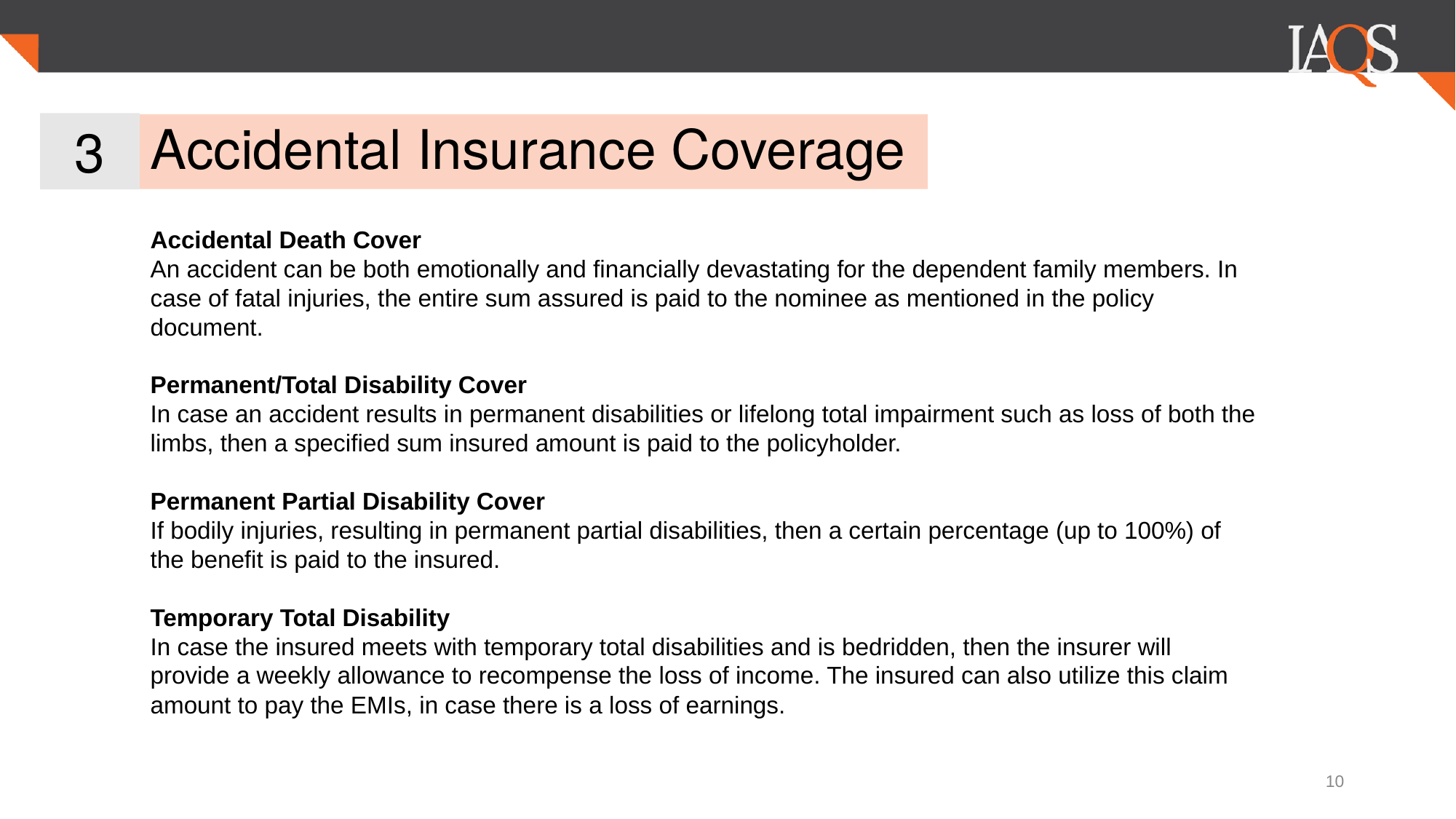

3
# Accidental Insurance Coverage
Accidental Death Cover
An accident can be both emotionally and financially devastating for the dependent family members. In case of fatal injuries, the entire sum assured is paid to the nominee as mentioned in the policy document.

Permanent/Total Disability Cover
In case an accident results in permanent disabilities or lifelong total impairment such as loss of both the limbs, then a specified sum insured amount is paid to the policyholder.

Permanent Partial Disability Cover
If bodily injuries, resulting in permanent partial disabilities, then a certain percentage (up to 100%) of the benefit is paid to the insured.

Temporary Total Disability
In case the insured meets with temporary total disabilities and is bedridden, then the insurer will provide a weekly allowance to recompense the loss of income. The insured can also utilize this claim amount to pay the EMIs, in case there is a loss of earnings.
10